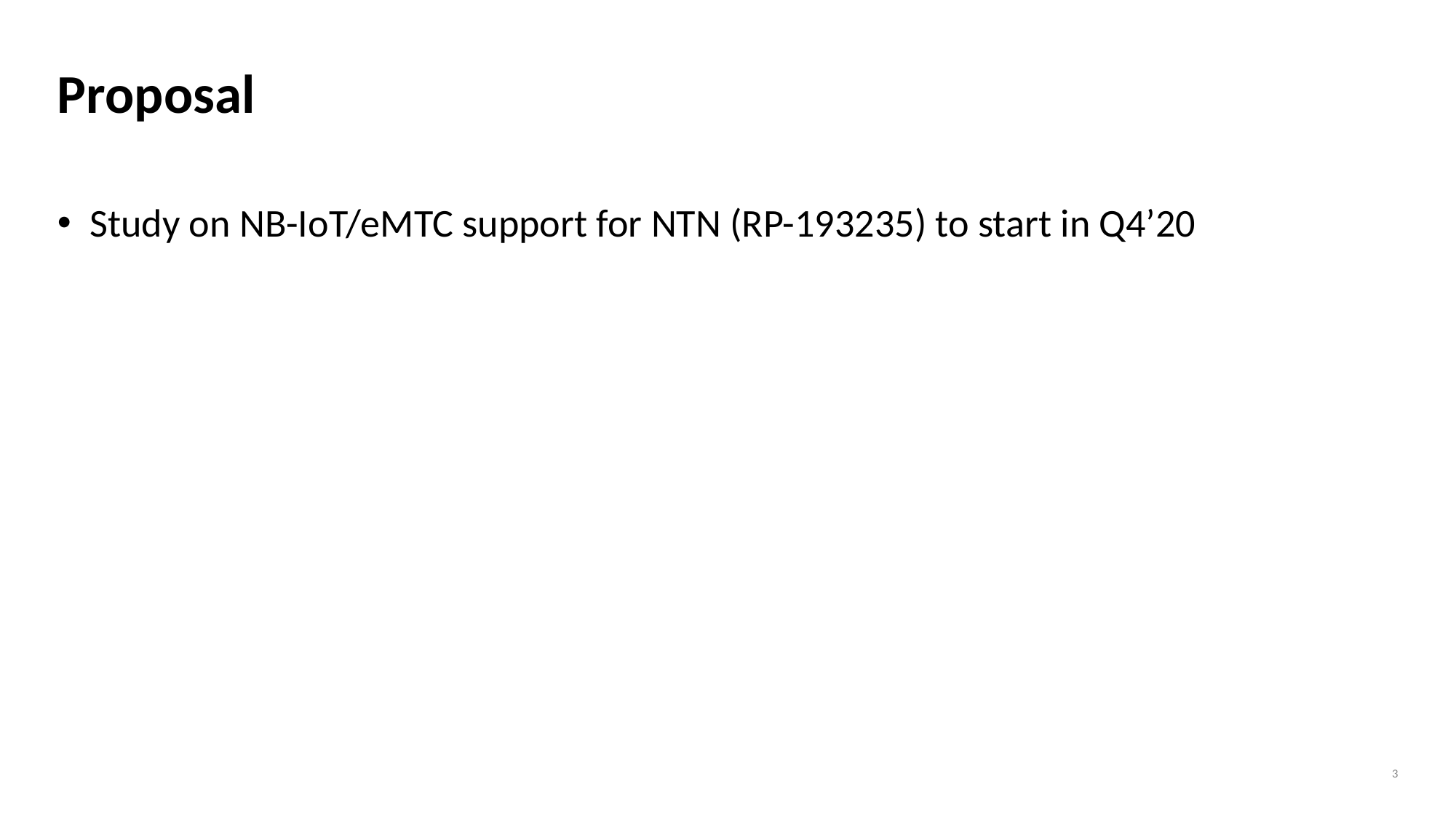

# Proposal
Study on NB-IoT/eMTC support for NTN (RP-193235) to start in Q4’20
3